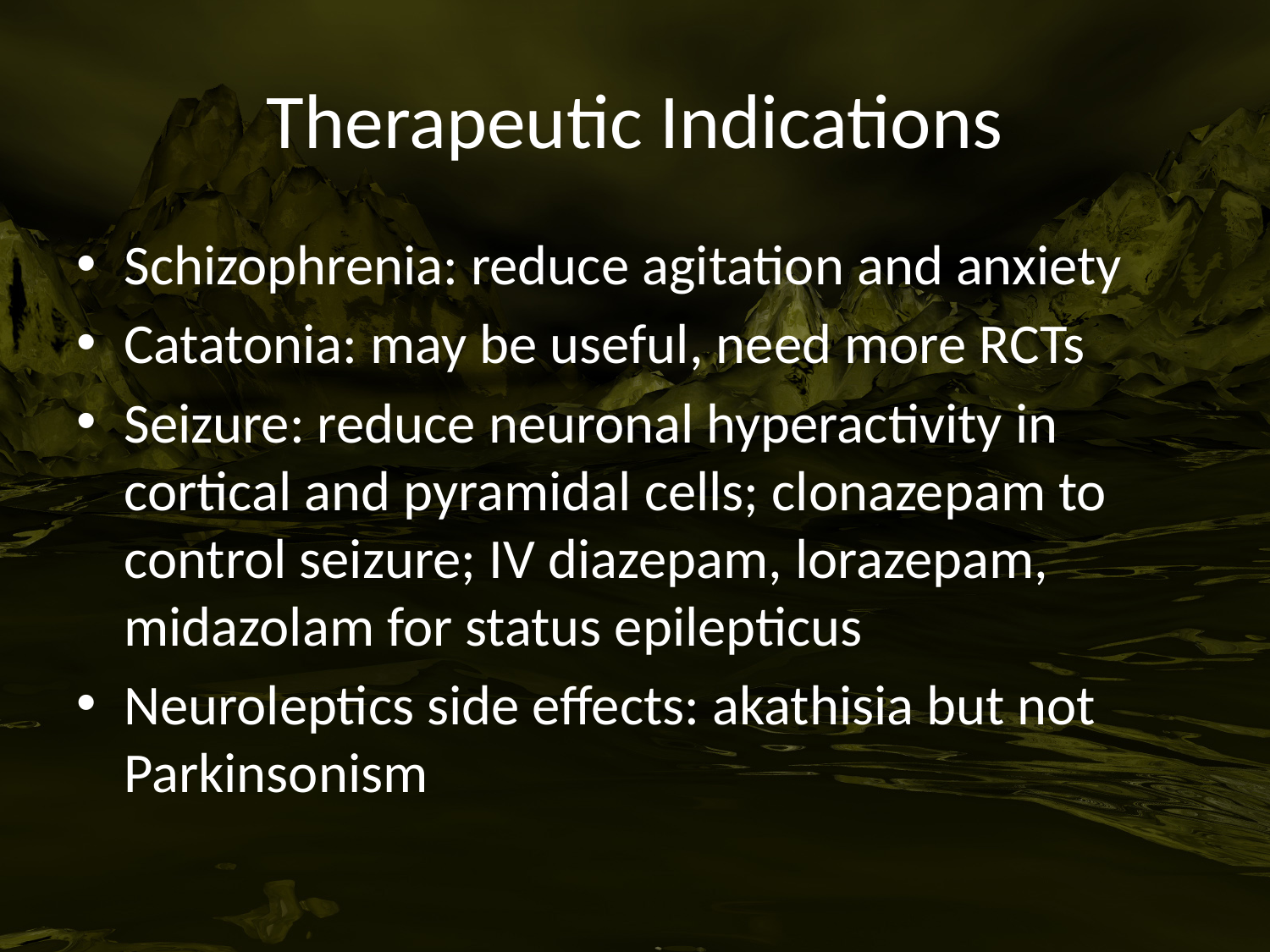

# Therapeutic Indications
Schizophrenia: reduce agitation and anxiety
Catatonia: may be useful, need more RCTs
Seizure: reduce neuronal hyperactivity in cortical and pyramidal cells; clonazepam to control seizure; IV diazepam, lorazepam, midazolam for status epilepticus
Neuroleptics side effects: akathisia but not Parkinsonism